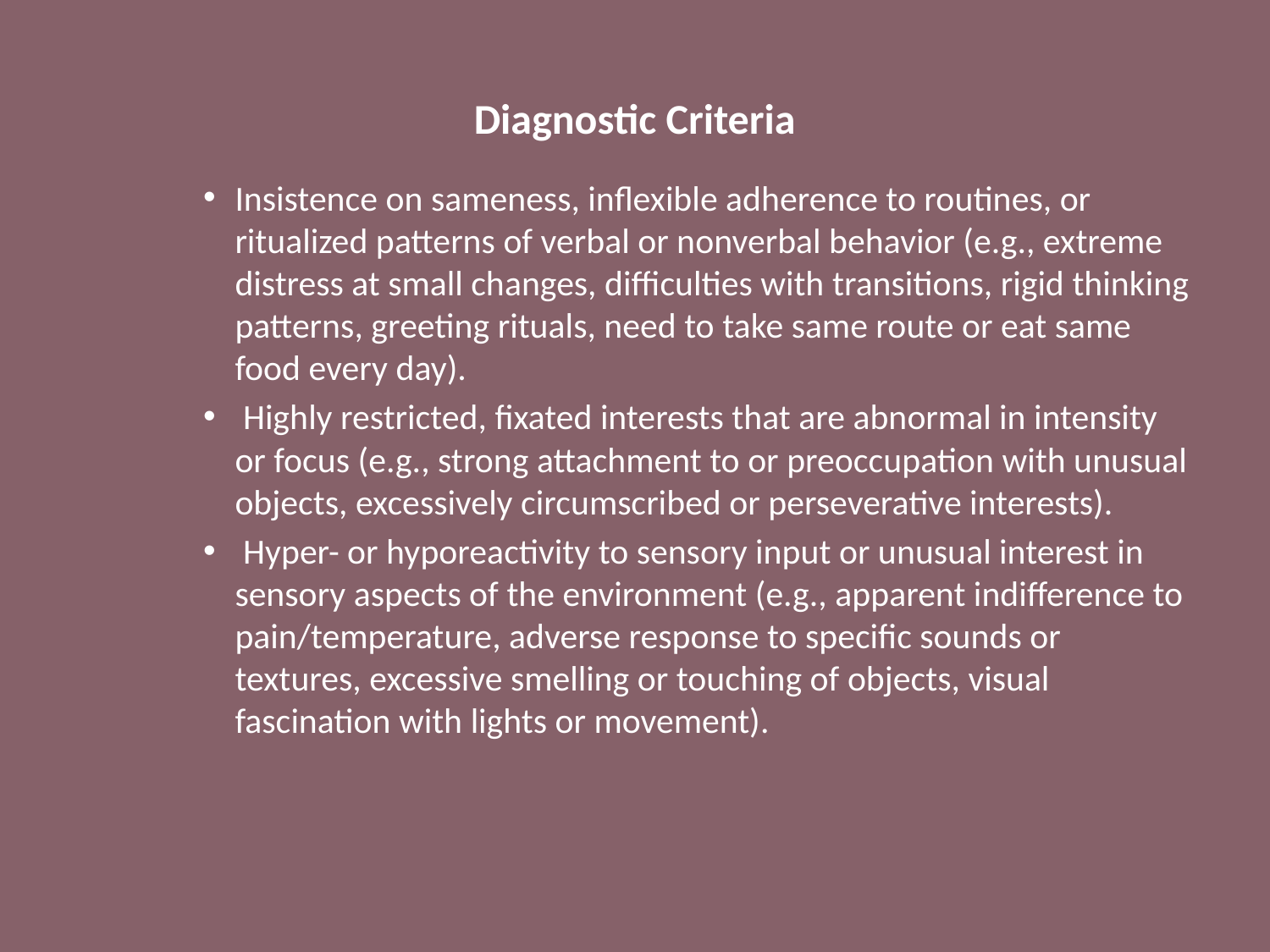

# Diagnostic Criteria
Insistence on sameness, inflexible adherence to routines, or ritualized patterns of verbal or nonverbal behavior (e.g., extreme distress at small changes, difficulties with transitions, rigid thinking patterns, greeting rituals, need to take same route or eat same food every day).
 Highly restricted, fixated interests that are abnormal in intensity or focus (e.g., strong attachment to or preoccupation with unusual objects, excessively circumscribed or perseverative interests).
 Hyper- or hyporeactivity to sensory input or unusual interest in sensory aspects of the environment (e.g., apparent indifference to pain/temperature, adverse response to specific sounds or textures, excessive smelling or touching of objects, visual fascination with lights or movement).